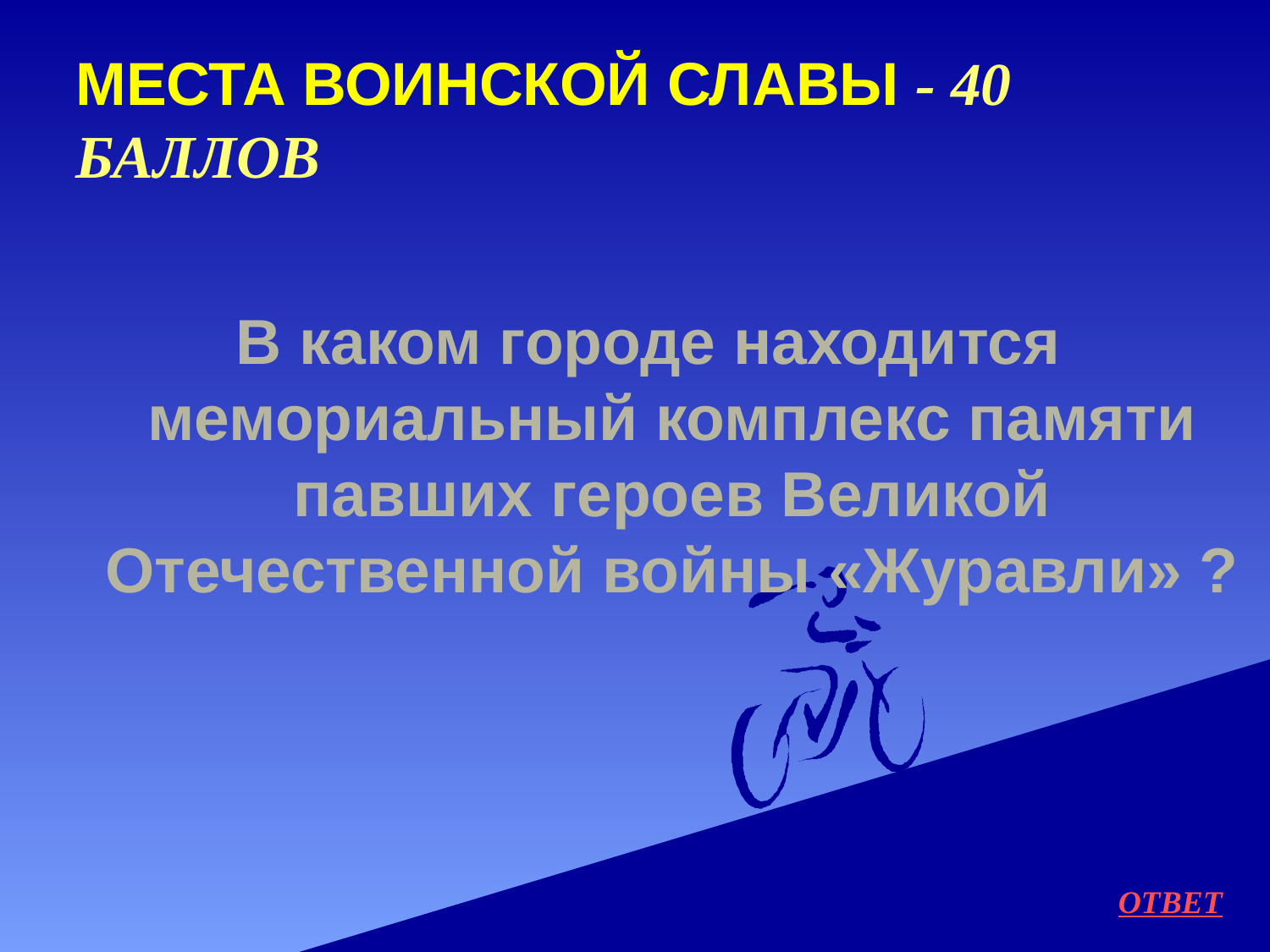

# Места Воинской славы - 40 баллов

В каком городе находится мемориальный комплекс памяти павших героев Великой Отечественной войны «Журавли» ?
ОТВЕТ